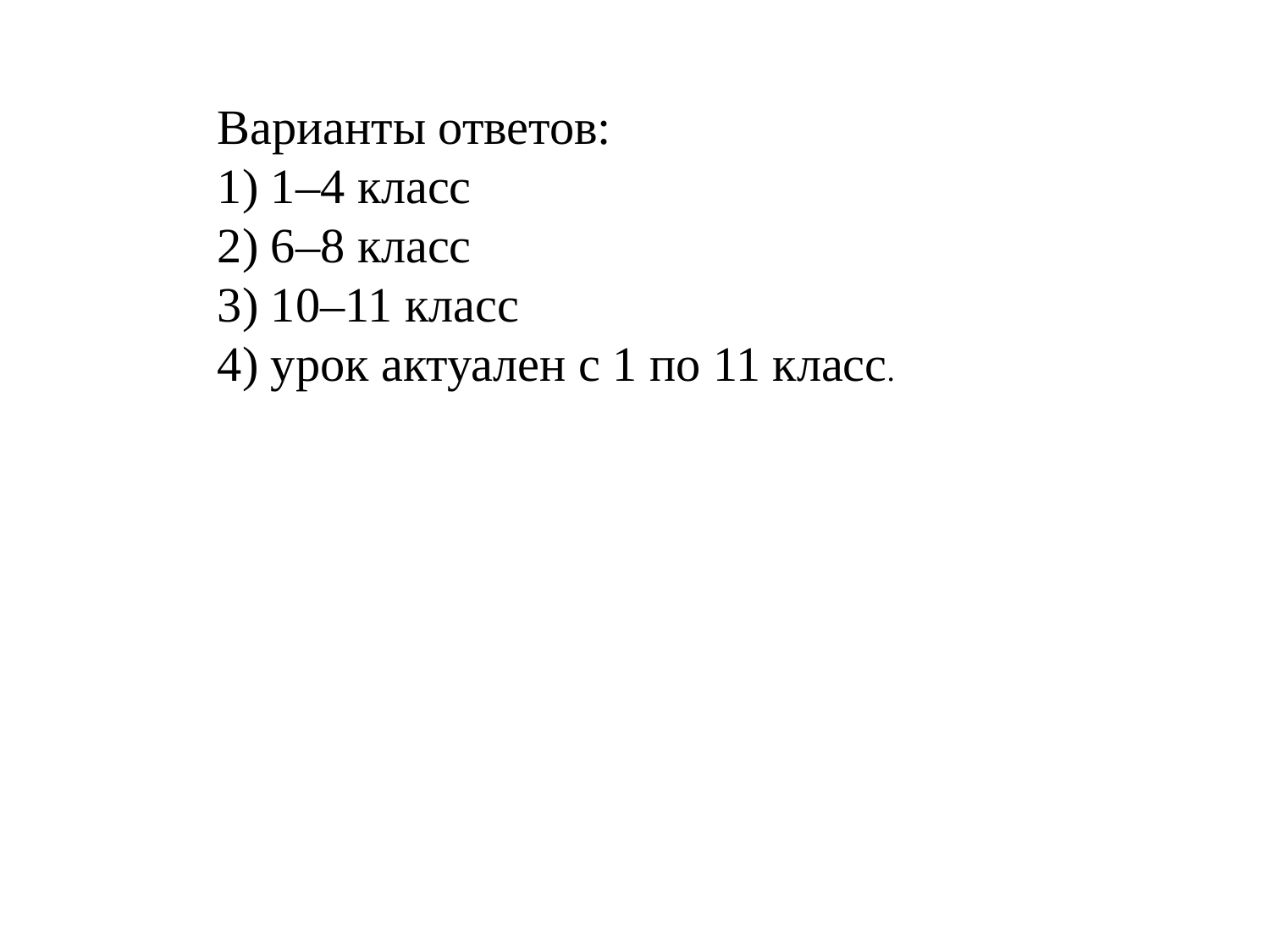

Варианты ответов:
1) 1–4 класс
2) 6–8 класс
3) 10–11 класс
4) урок актуален с 1 по 11 класс.